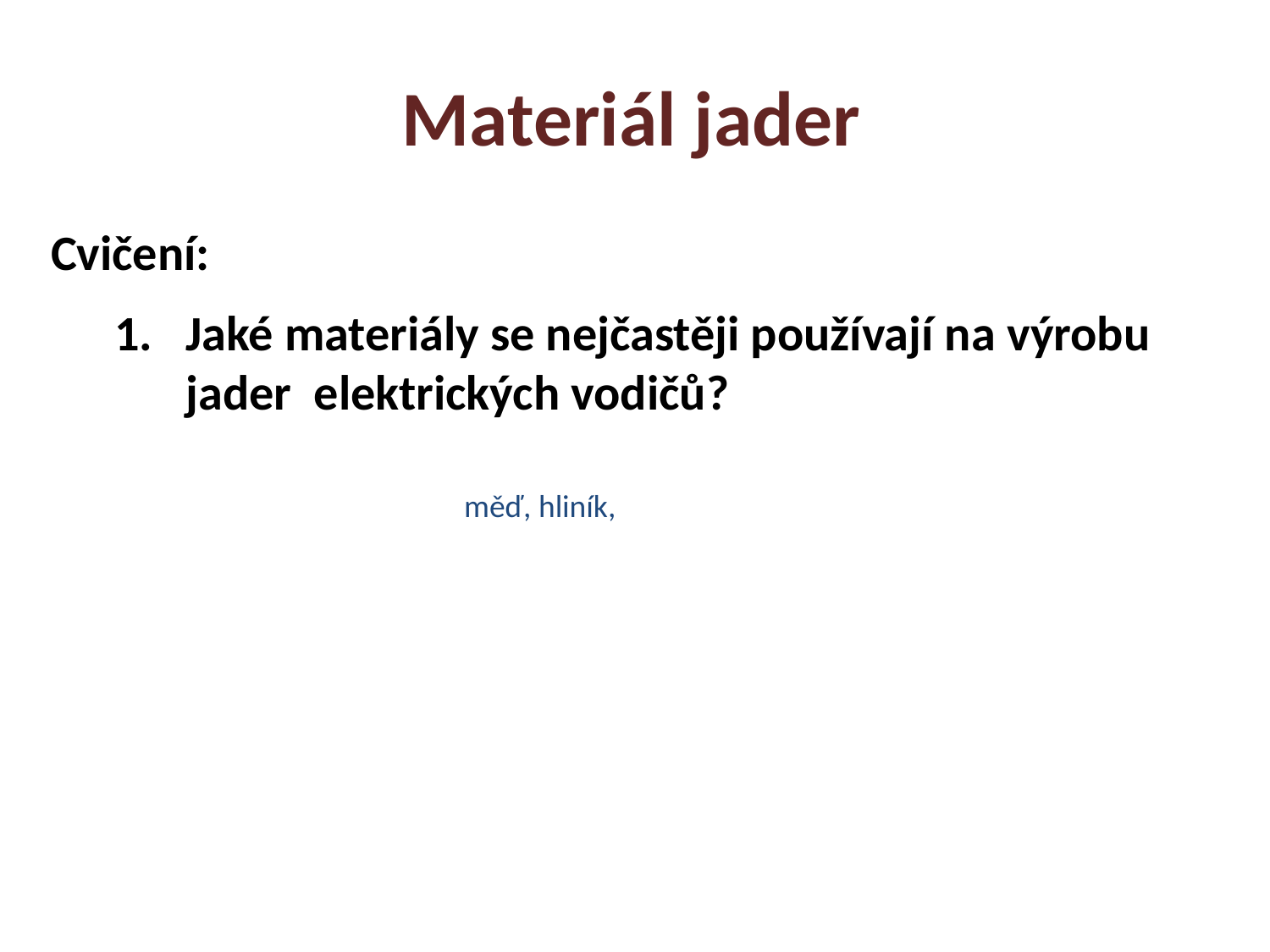

Materiál jader

Cvičení:
Jaké materiály se nejčastěji používají na výrobu jader  elektrických vodičů?

	 měď, hliník,